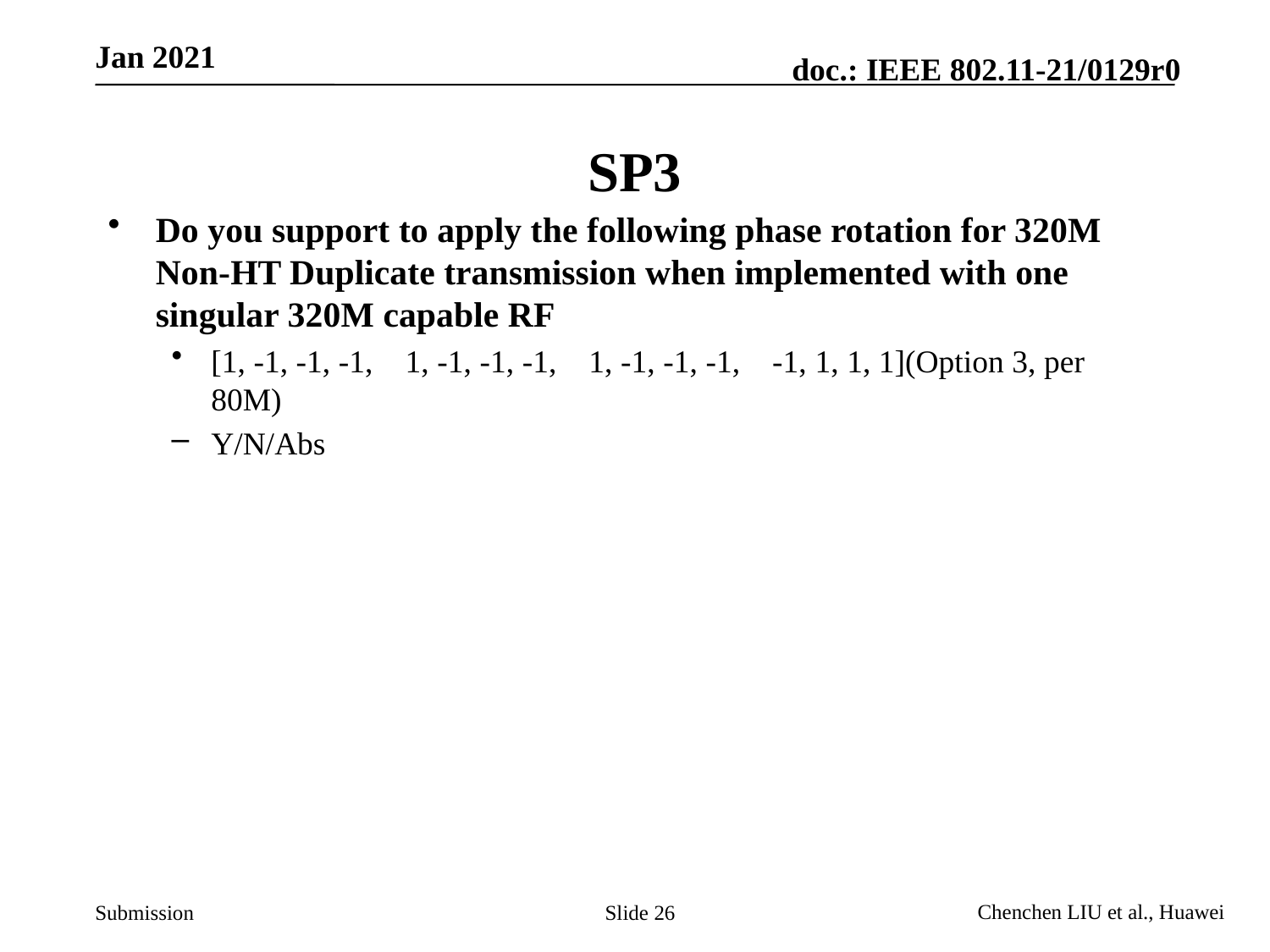

# SP3
Do you support to apply the following phase rotation for 320M Non-HT Duplicate transmission when implemented with one singular 320M capable RF
[1, -1, -1, -1,    1, -1, -1, -1,    1, -1, -1, -1,    -1, 1, 1, 1](Option 3, per 80M)
Y/N/Abs
Slide 26